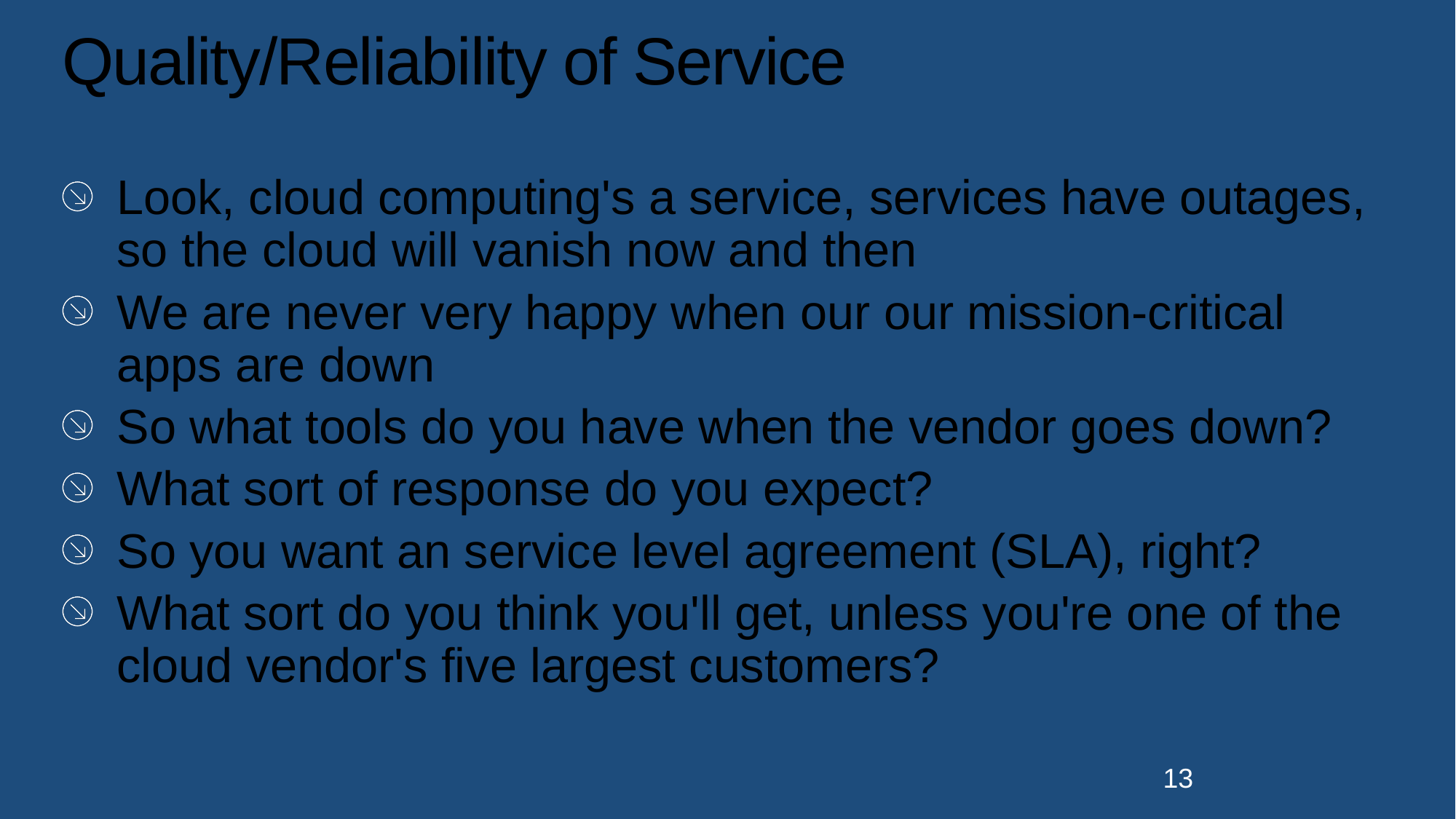

# Quality/Reliability of Service
Look, cloud computing's a service, services have outages, so the cloud will vanish now and then
We are never very happy when our our mission-critical apps are down
So what tools do you have when the vendor goes down?
What sort of response do you expect?
So you want an service level agreement (SLA), right?
What sort do you think you'll get, unless you're one of the cloud vendor's five largest customers?
13